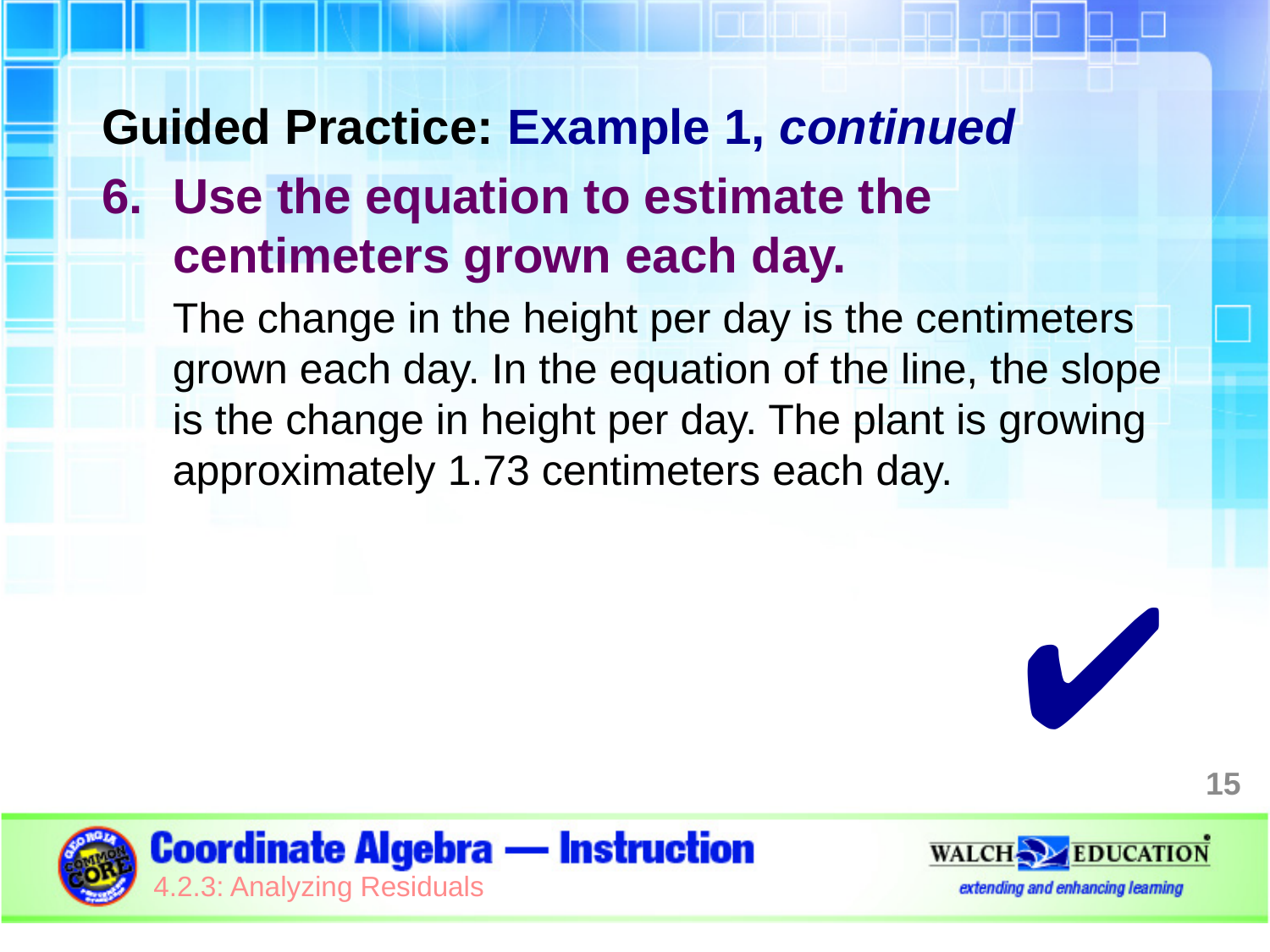

Guided Practice: Example 1, continued
Use the equation to estimate the centimeters grown each day.
The change in the height per day is the centimeters grown each day. In the equation of the line, the slope is the change in height per day. The plant is growing approximately 1.73 centimeters each day.
✔
15
4.2.3: Analyzing Residuals